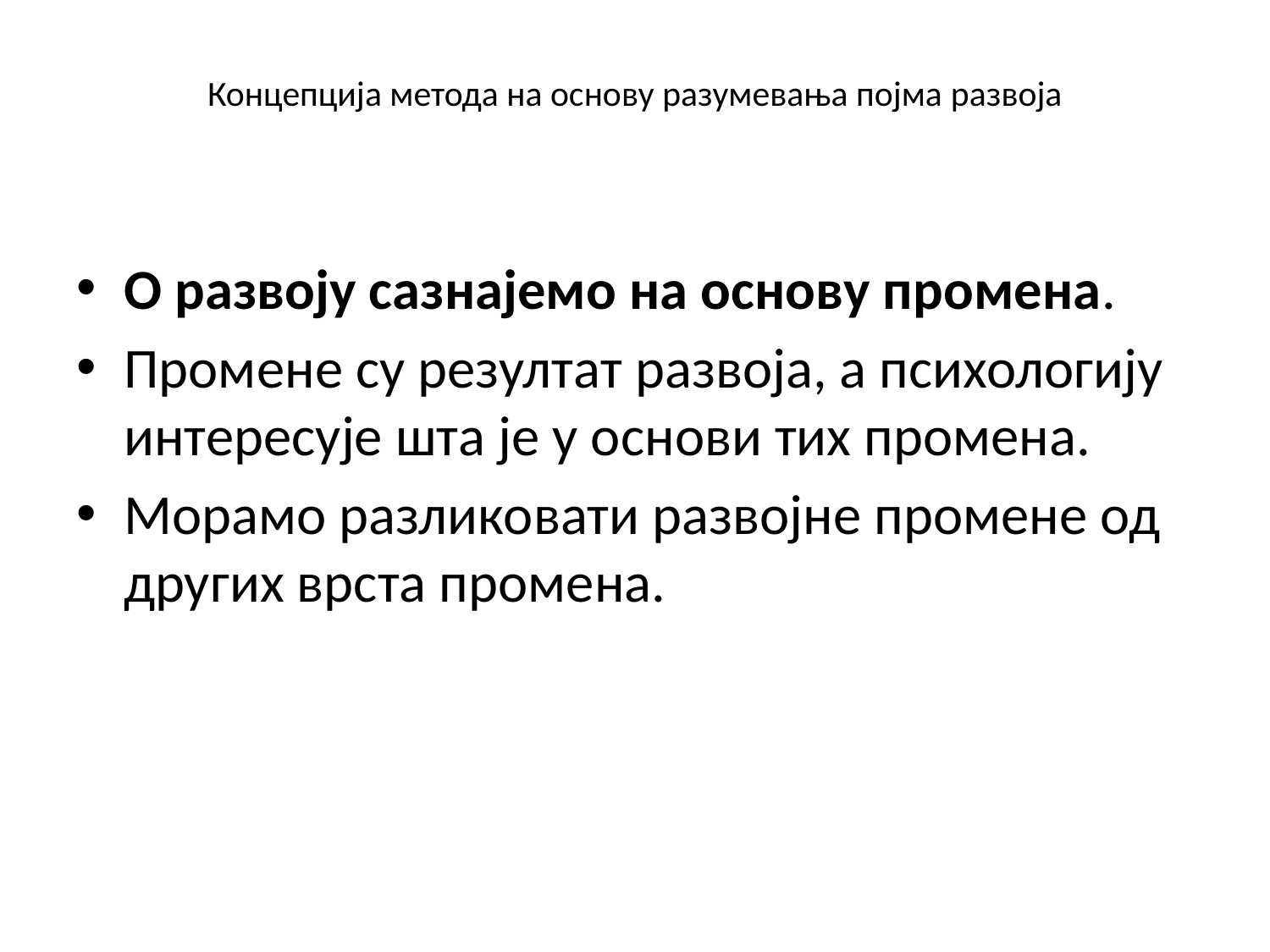

# Концепција метода на основу разумевања појма развоја
О развоју сазнајемо на основу промена.
Промене су резултат развоја, а психологију интересује шта је у основи тих промена.
Морамо разликовати развојне промене од других врста промена.